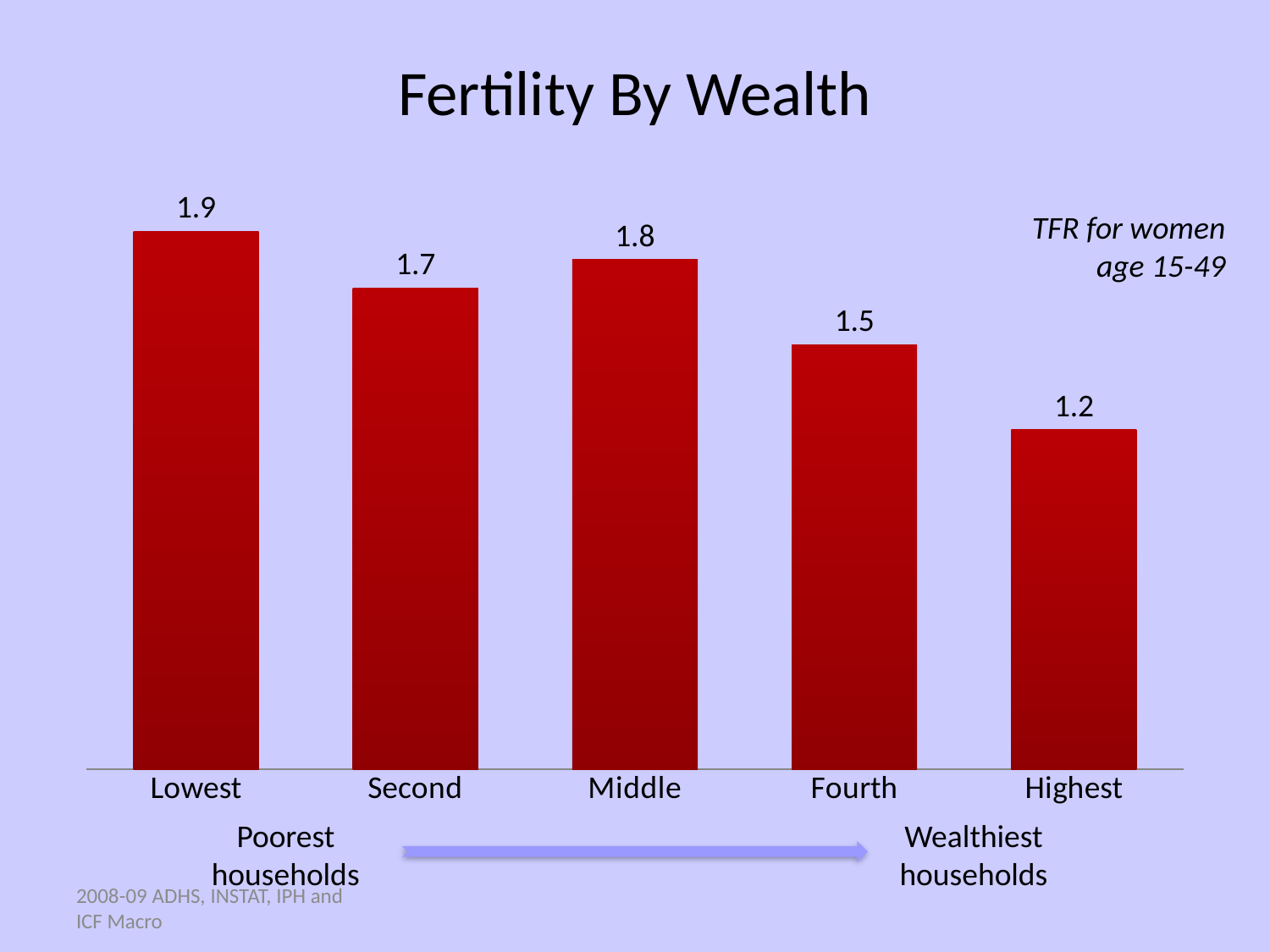

# Fertility By Wealth

### Chart

| Category | Series 1 |
|---|---|
| Lowest | 1.9000000000000001 |
| Second | 1.7 |
| Middle | 1.8 |
| Fourth | 1.5 |
| Highest | 1.2 |
TFR for women age 15-49
Poorest households
Wealthiest households

2008-09 ADHS, INSTAT, IPH and ICF Macro